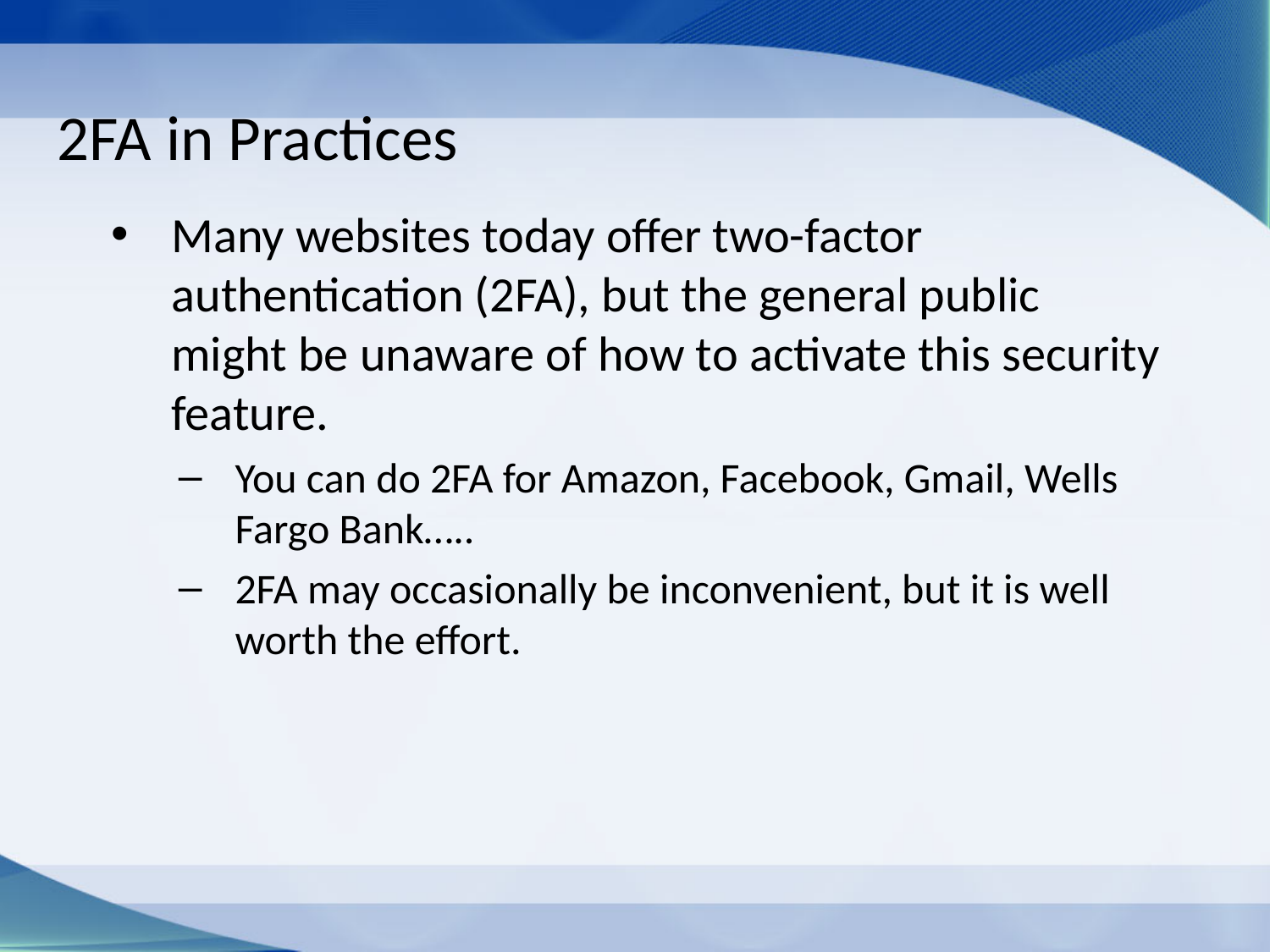

# 2FA in Practices
Many websites today offer two-factor authentication (2FA), but the general public might be unaware of how to activate this security feature.
You can do 2FA for Amazon, Facebook, Gmail, Wells Fargo Bank…..
2FA may occasionally be inconvenient, but it is well worth the effort.